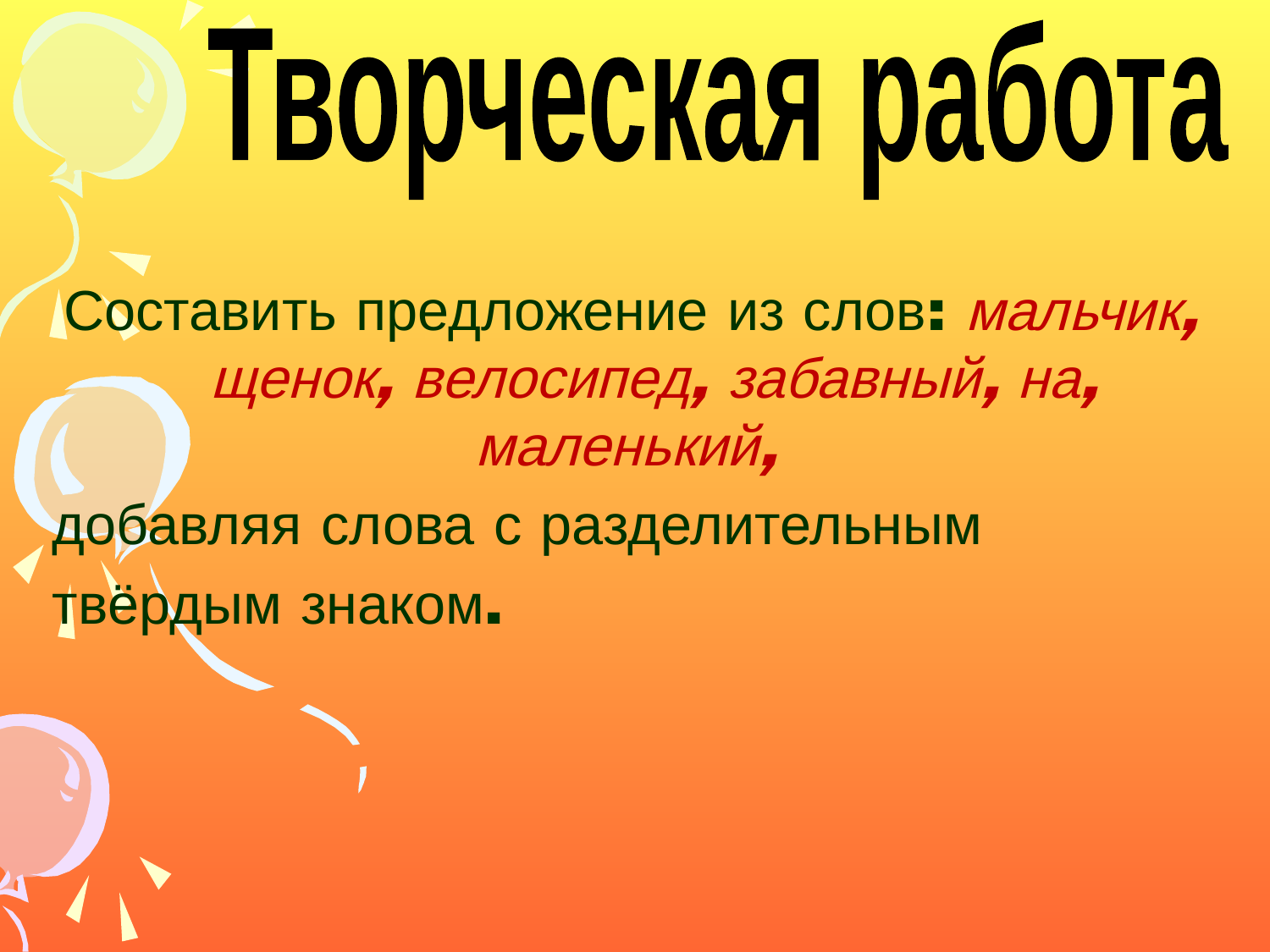

Творческая работа
Составить предложение из слов: мальчик, щенок, велосипед, забавный, на, маленький,
добавляя слова с разделительным
твёрдым знаком.